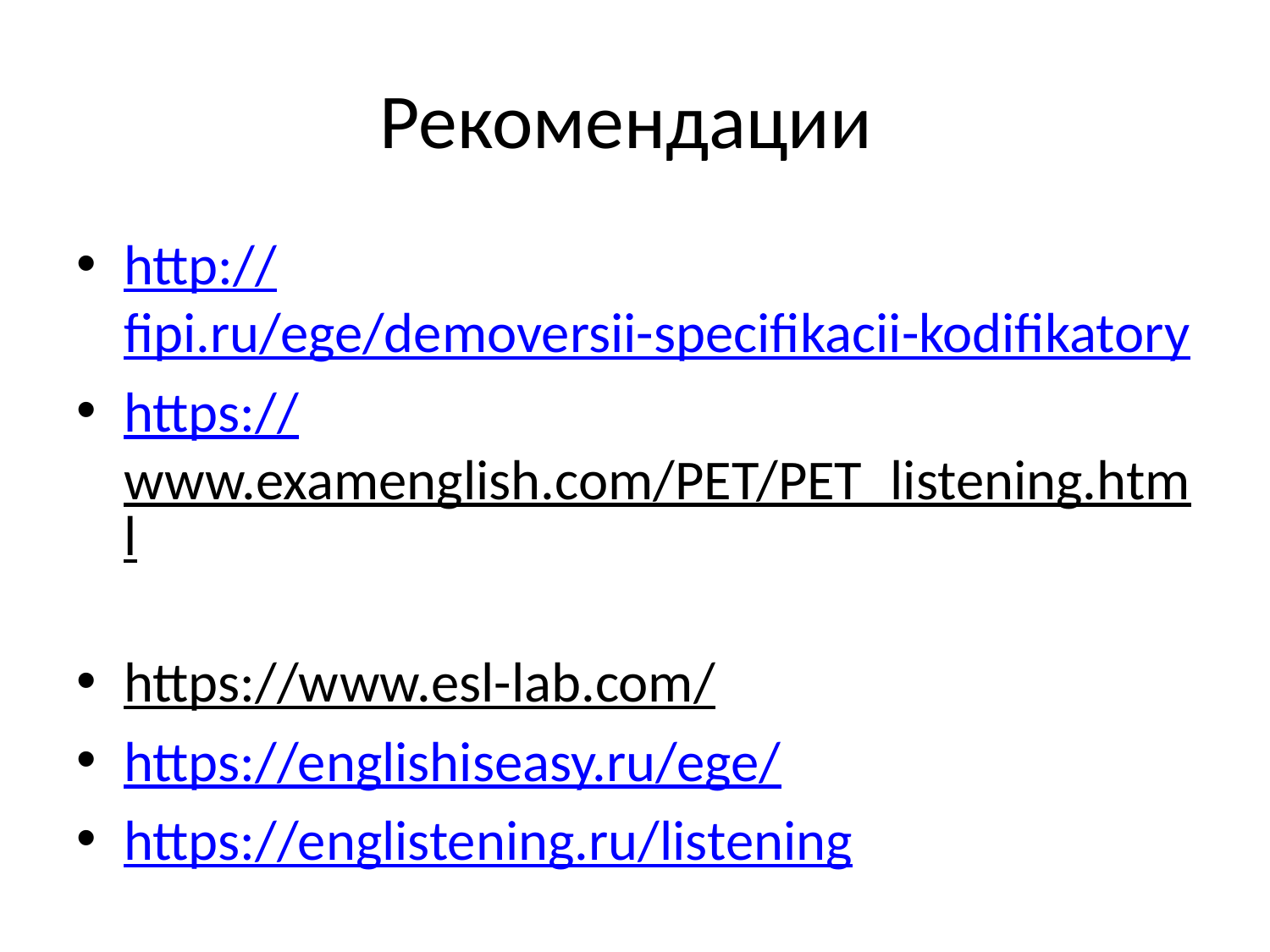

# Рекомендации
http://fipi.ru/ege/demoversii-specifikacii-kodifikatory
https://www.examenglish.com/PET/PET_listening.html
https://www.esl-lab.com/
https://englishiseasy.ru/ege/
https://englistening.ru/listening